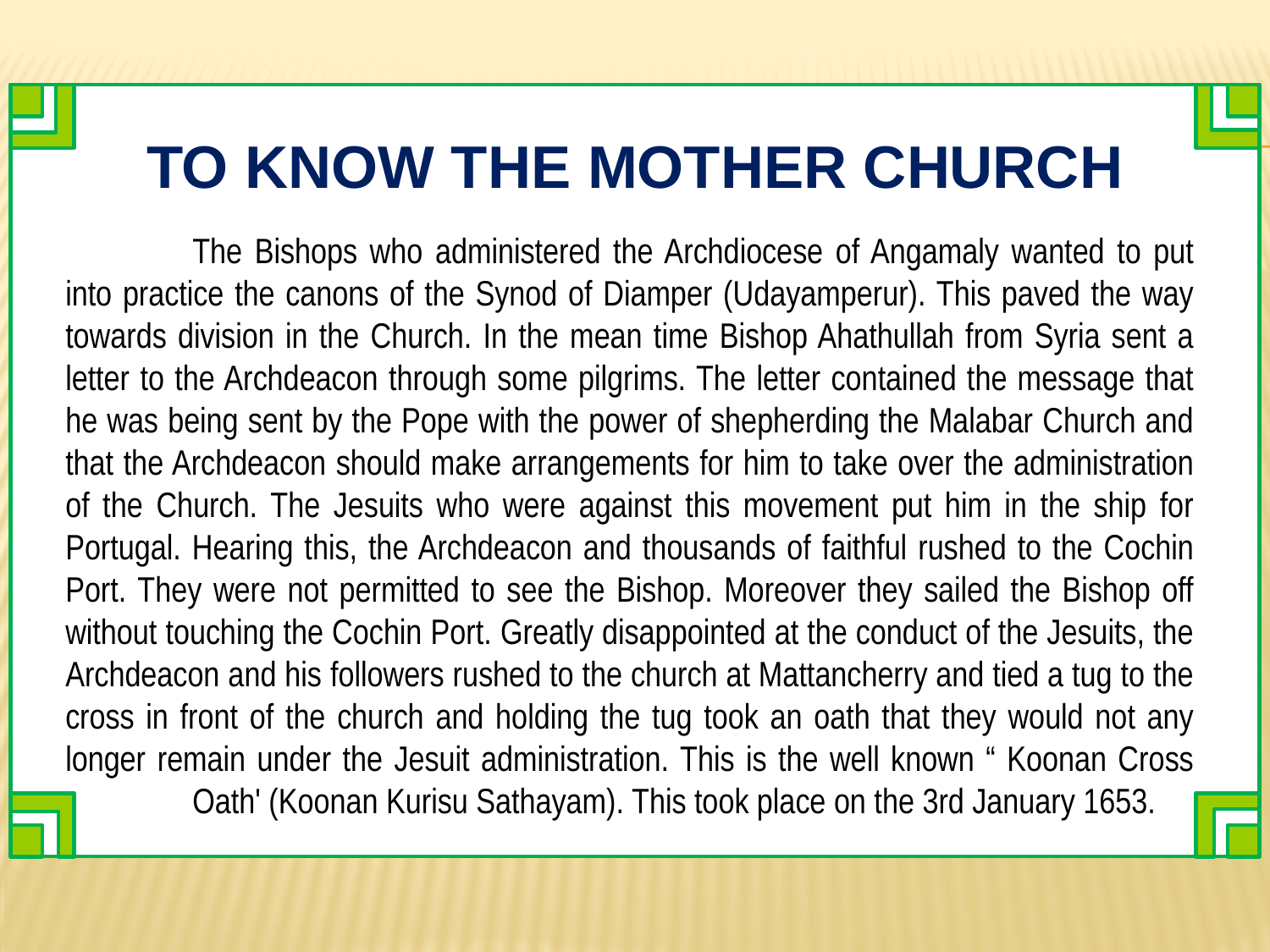

# To Know the Mother Church
	The Bishops who administered the Archdiocese of Angamaly wanted to put into practice the canons of the Synod of Diamper (Udayamperur). This paved the way towards division in the Church. In the mean time Bishop Ahathullah from Syria sent a letter to the Archdeacon through some pilgrims. The letter contained the message that he was being sent by the Pope with the power of shepherding the Malabar Church and that the Archdeacon should make arrangements for him to take over the administration of the Church. The Jesuits who were against this movement put him in the ship for Portugal. Hearing this, the Archdeacon and thousands of faithful rushed to the Cochin Port. They were not permitted to see the Bishop. Moreover they sailed the Bishop off without touching the Cochin Port. Greatly disappointed at the conduct of the Jesuits, the Archdeacon and his followers rushed to the church at Mattancherry and tied a tug to the cross in front of the church and holding the tug took an oath that they would not any longer remain under the Jesuit administration. This is the well known “ Koonan Cross 	Oath' (Koonan Kurisu Sathayam). This took place on the 3rd January 1653.